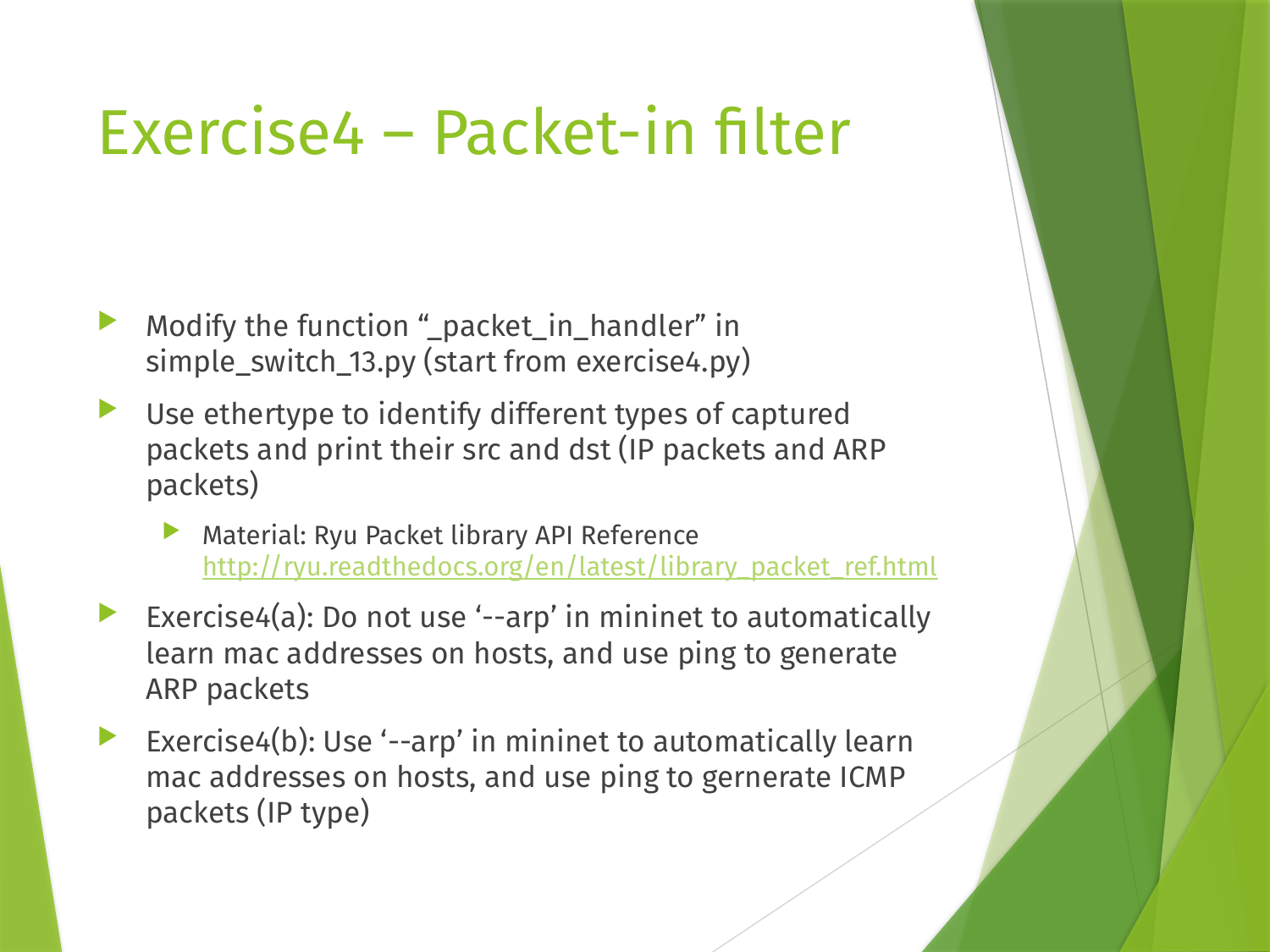

# Exercise4 – Packet-in filter
Modify the function “_packet_in_handler” in simple_switch_13.py (start from exercise4.py)
Use ethertype to identify different types of captured packets and print their src and dst (IP packets and ARP packets)
Material: Ryu Packet library API Reference
http://ryu.readthedocs.org/en/latest/library_packet_ref.html
Exercise4(a): Do not use ‘--arp’ in mininet to automatically learn mac addresses on hosts, and use ping to generate ARP packets
Exercise4(b): Use ‘--arp’ in mininet to automatically learn mac addresses on hosts, and use ping to gernerate ICMP packets (IP type)